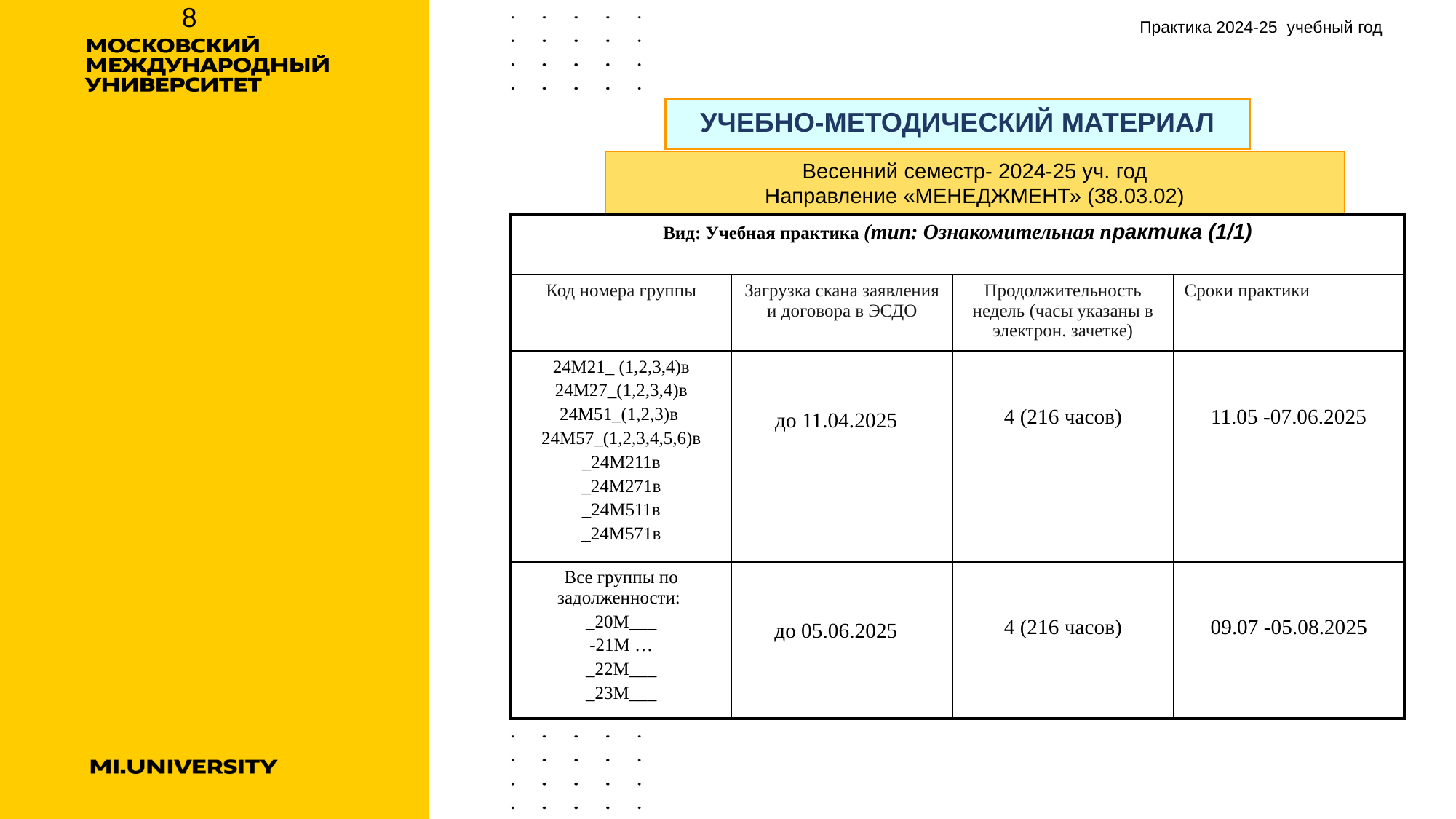

8
Практика 2024-25  учебный год
УЧЕБНО-МЕТОДИЧЕСКИЙ МАТЕРИАЛ
Весенний семестр- 2024-25 уч. год
Направление «МЕНЕДЖМЕНТ» (38.03.02)
| Вид: Учебная практика (тип: Ознакомительная практика (1/1) |  |  |  |
| --- | --- | --- | --- |
| Код номера группы | Загрузка скана заявления и договора в ЭСДО | Продолжительность недель (часы указаны в электрон. зачетке) | Сроки практики |
| 24М21\_ (1,2,3,4)в 24М27\_(1,2,3,4)в 24М51\_(1,2,3)в 24М57\_(1,2,3,4,5,6)в \_24М211в \_24М271в \_24М511в \_24М571в | до 11.04.2025 | 4 (216 часов) | 11.05 -07.06.2025 |
| Все группы по задолженности: \_20М\_\_\_ -21М … \_22М\_\_\_ \_23М\_\_\_ | до 05.06.2025 | 4 (216 часов) | 09.07 -05.08.2025 |